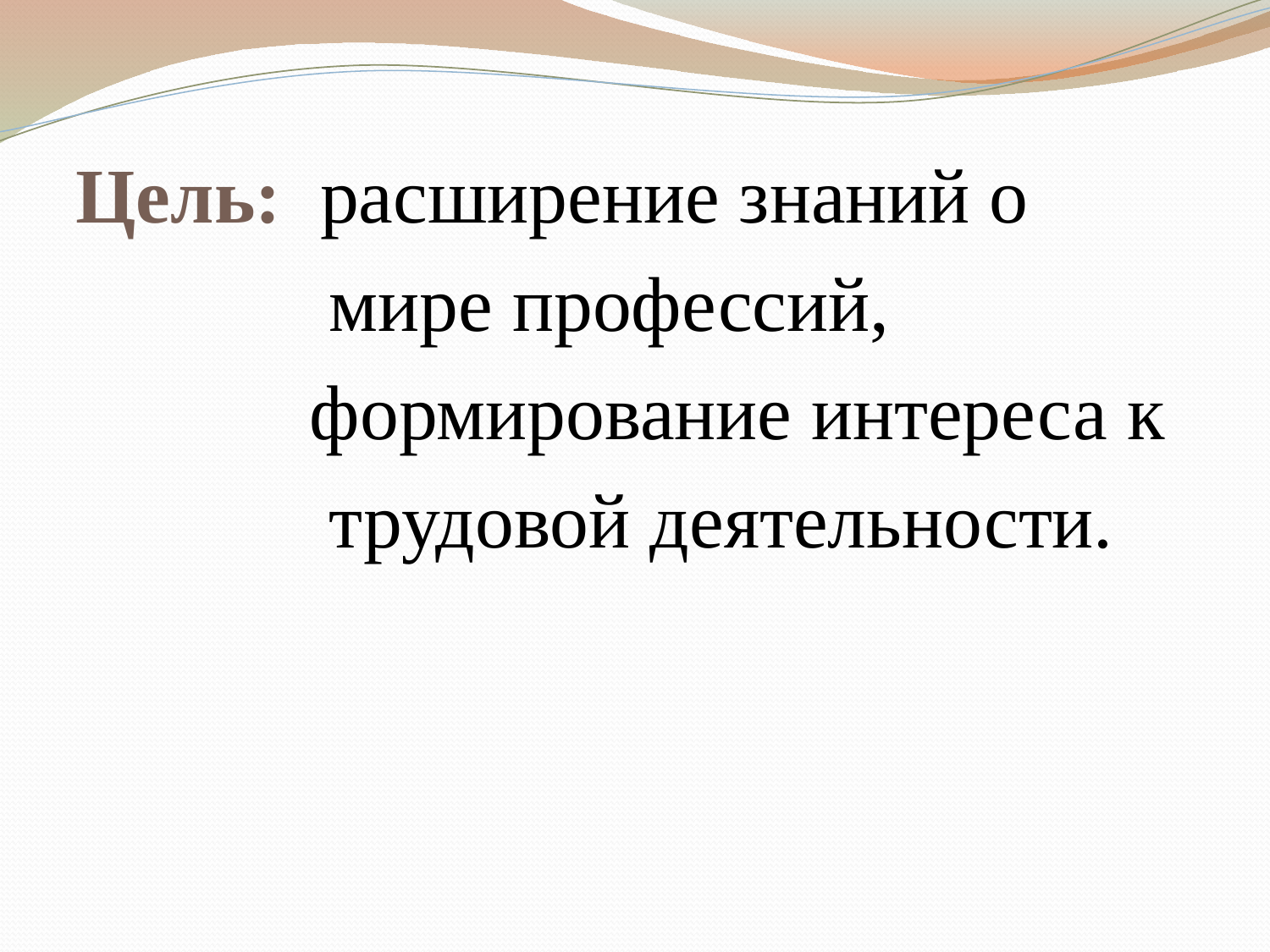

Цель:  расширение знаний о
             мире профессий,
            формирование интереса к
             трудовой деятельности.